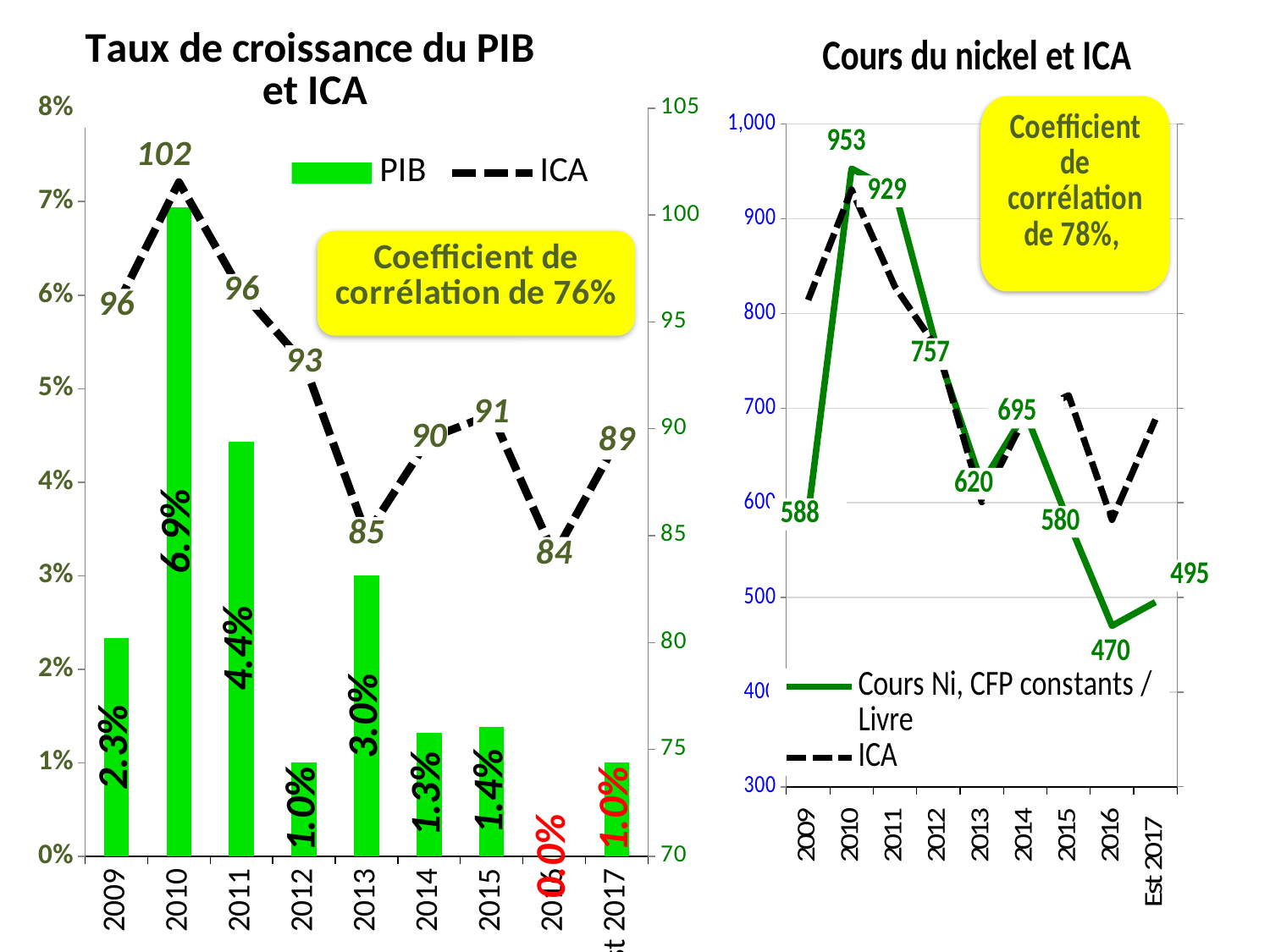

### Chart: Cours du nickel et ICA

| Category | Cours Ni, CFP constants / Livre | ICA |
|---|---|---|
| 2009 | 587.871371026938 | 95.70983205844809 |
| 2010 | 952.8460573244151 | 101.532068018366 |
| 2011 | 928.974769576512 | 96.40548780214255 |
| 2012 | 757.123736240725 | 93.06481573267232 |
| 2013 | 620.1290011716234 | 85.03727122972246 |
| 2014 | 695.2389806872382 | 89.55000000000001 |
| 2015 | 579.8653363810079 | 90.67499999999998 |
| 2016 | 470.0393483145967 | 84.1 |
| Est 2017 | 495.1147235897907 | 89.4 |

### Chart: Taux de croissance du PIB
et ICA

| Category | PIB | ICA |
|---|---|---|
| 2009 | 0.02333 | 95.70983205844809 |
| 2010 | 0.06938 | 101.532068018366 |
| 2011 | 0.04433 | 96.40548780214255 |
| 2012 | 0.01 | 93.06481573267232 |
| 2013 | 0.03 | 85.03727122972246 |
| 2014 | 0.01322 | 89.55000000000001 |
| 2015 | 0.0138 | 90.67499999999998 |
| 2016 | 0.0 | 84.1 |
| Est 2017 | 0.01 | 89.4 |